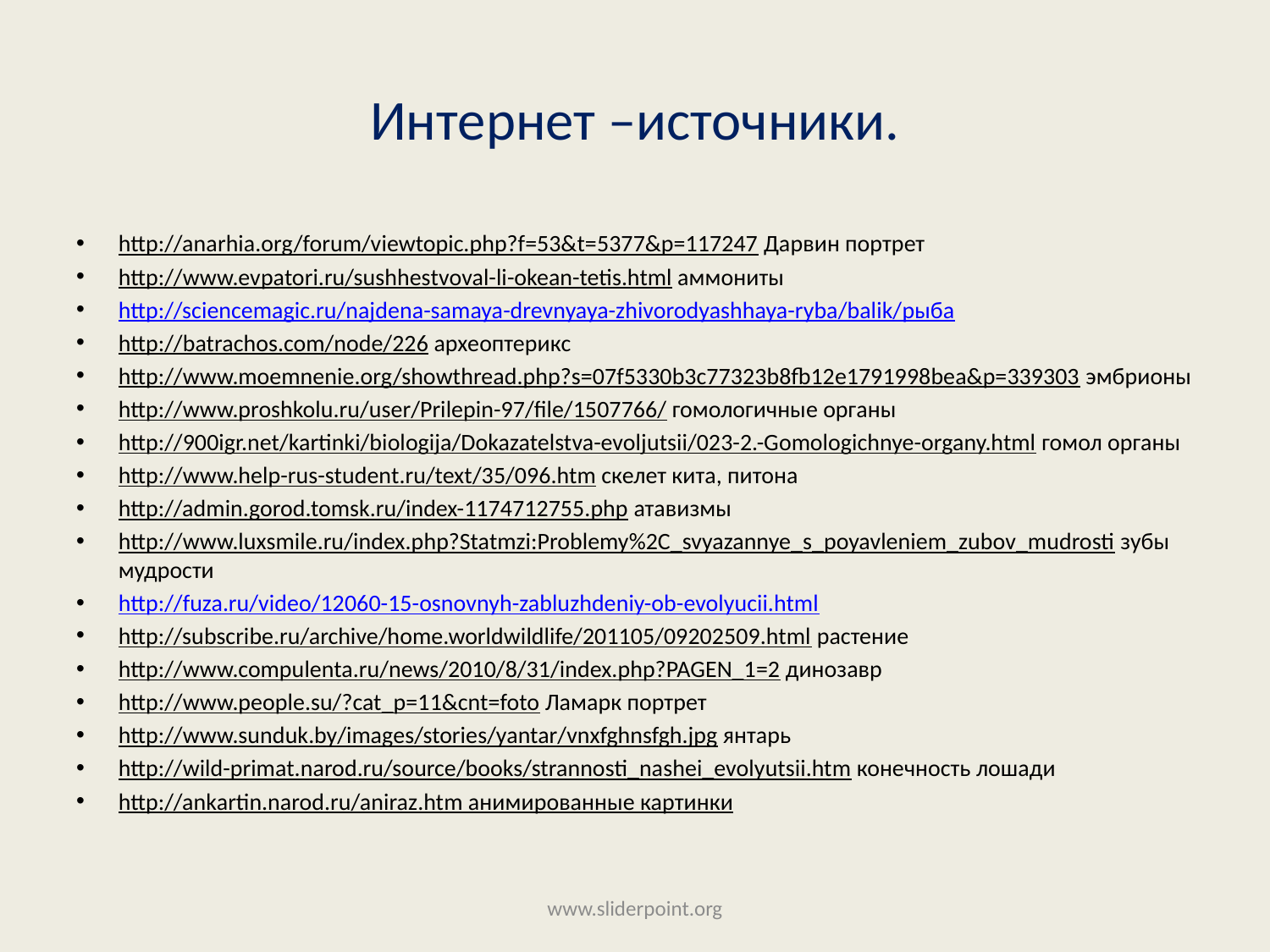

# Интернет –источники.
http://anarhia.org/forum/viewtopic.php?f=53&t=5377&p=117247 Дарвин портрет
http://www.evpatori.ru/sushhestvoval-li-okean-tetis.html аммониты
http://sciencemagic.ru/najdena-samaya-drevnyaya-zhivorodyashhaya-ryba/balik/рыба
http://batrachos.com/node/226 археоптерикс
http://www.moemnenie.org/showthread.php?s=07f5330b3c77323b8fb12e1791998bea&p=339303 эмбрионы
http://www.proshkolu.ru/user/Prilepin-97/file/1507766/ гомологичные органы
http://900igr.net/kartinki/biologija/Dokazatelstva-evoljutsii/023-2.-Gomologichnye-organy.html гомол органы
http://www.help-rus-student.ru/text/35/096.htm скелет кита, питона
http://admin.gorod.tomsk.ru/index-1174712755.php атавизмы
http://www.luxsmile.ru/index.php?Statmzi:Problemy%2C_svyazannye_s_poyavleniem_zubov_mudrosti зубы мудрости
http://fuza.ru/video/12060-15-osnovnyh-zabluzhdeniy-ob-evolyucii.html
http://subscribe.ru/archive/home.worldwildlife/201105/09202509.html растение
http://www.compulenta.ru/news/2010/8/31/index.php?PAGEN_1=2 динозавр
http://www.people.su/?cat_p=11&cnt=foto Ламарк портрет
http://www.sunduk.by/images/stories/yantar/vnxfghnsfgh.jpg янтарь
http://wild-primat.narod.ru/source/books/strannosti_nashei_evolyutsii.htm конечность лошади
http://ankartin.narod.ru/aniraz.htm анимированные картинки

www.sliderpoint.org